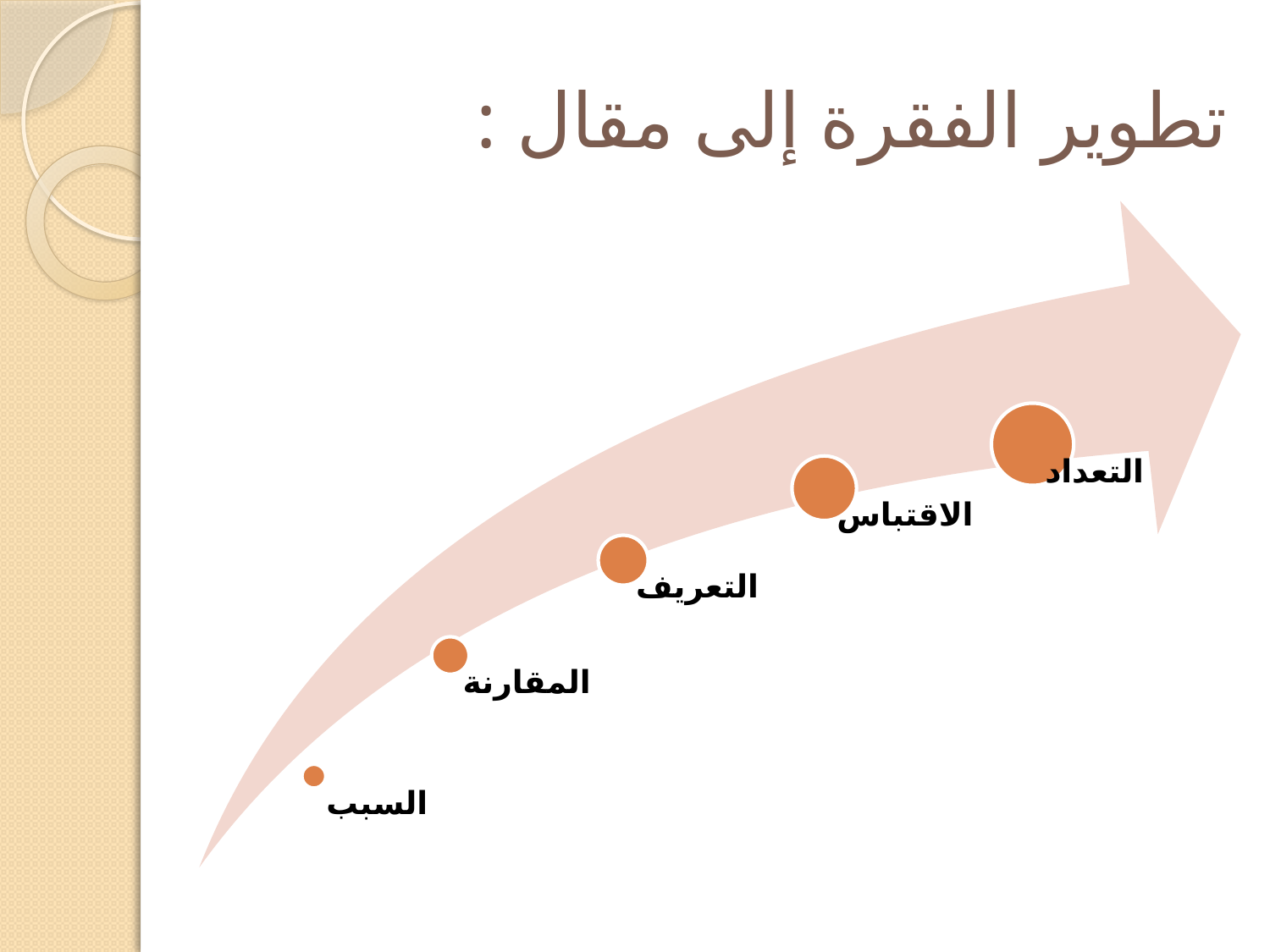

# تطوير الفقرة إلى مقال :
السبب
المقارنة
التعريف
التعداد